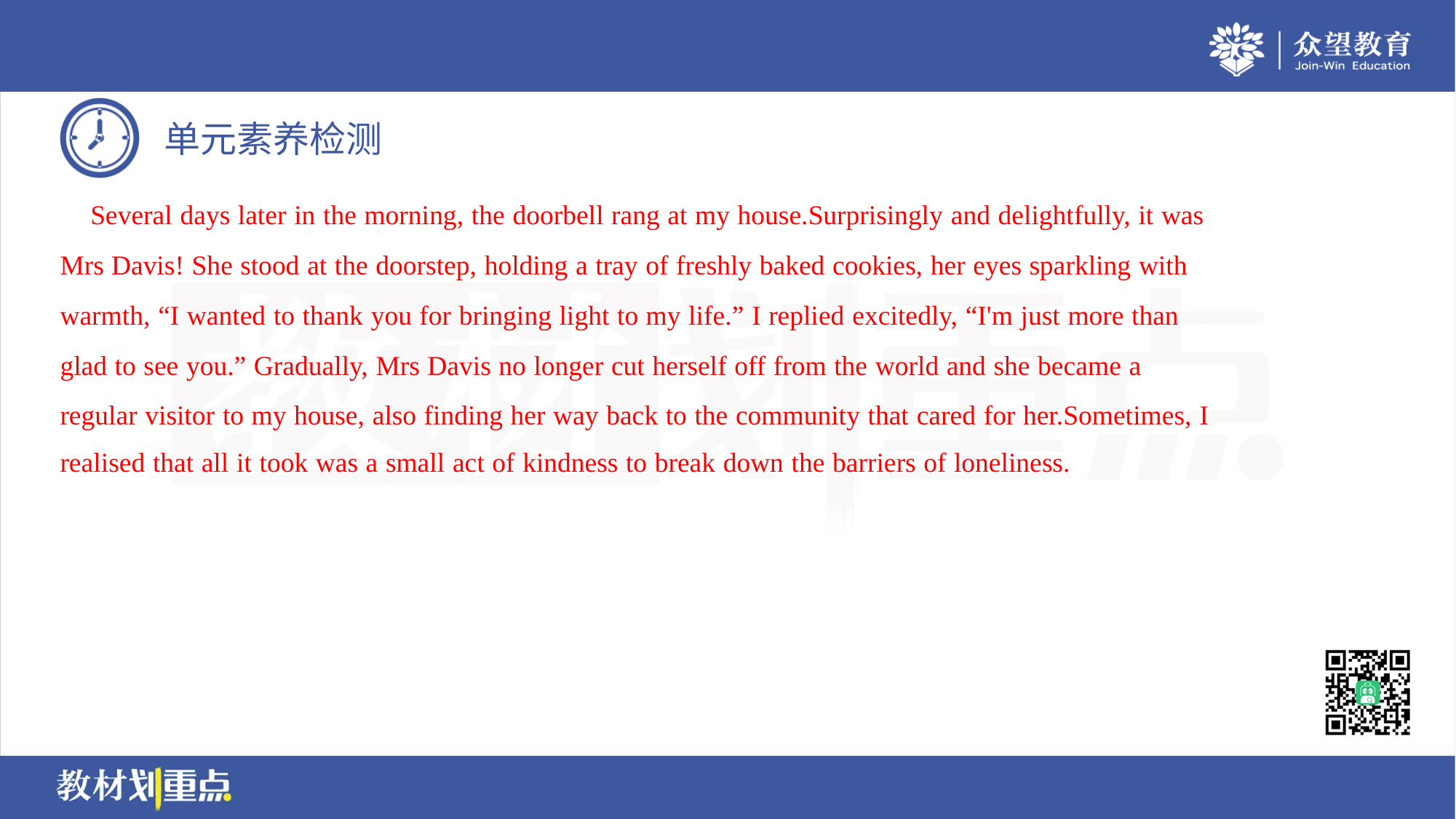

Several days later in the morning, the doorbell rang at my house.Surprisingly and delightfully, it was
Mrs Davis! She stood at the doorstep, holding a tray of freshly baked cookies, her eyes sparkling with
warmth, “I wanted to thank you for bringing light to my life.” I replied excitedly, “I'm just more than
glad to see you.” Gradually, Mrs Davis no longer cut herself off from the world and she became a
regular visitor to my house, also finding her way back to the community that cared for her.Sometimes, I
realised that all it took was a small act of kindness to break down the barriers of loneliness.